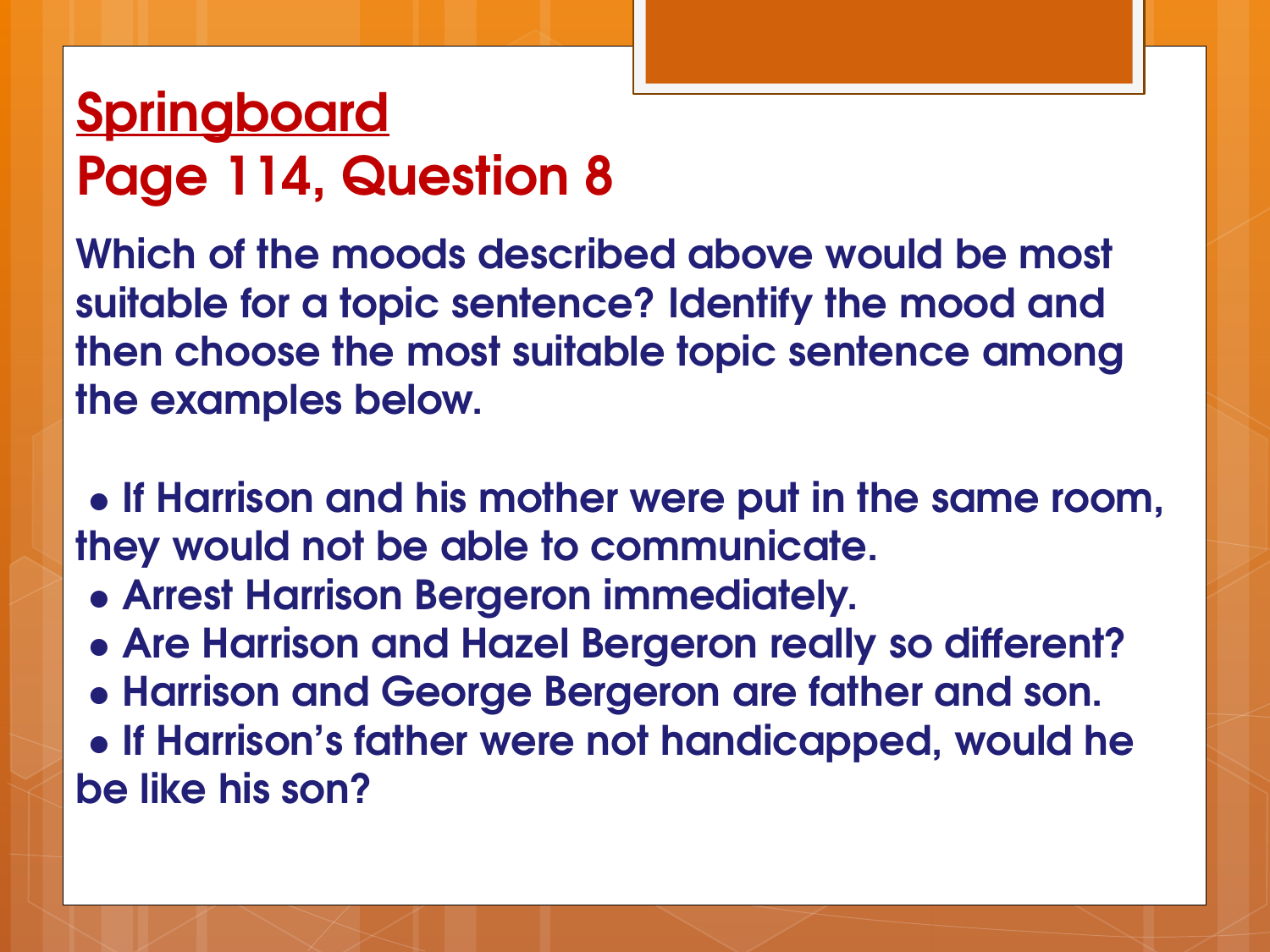

# Springboard Page 114, Question 8
Which of the moods described above would be most suitable for a topic sentence? Identify the mood and then choose the most suitable topic sentence among the examples below.
 • If Harrison and his mother were put in the same room, they would not be able to communicate.
 • Arrest Harrison Bergeron immediately.
 • Are Harrison and Hazel Bergeron really so different?
 • Harrison and George Bergeron are father and son.
 • If Harrison’s father were not handicapped, would he be like his son?